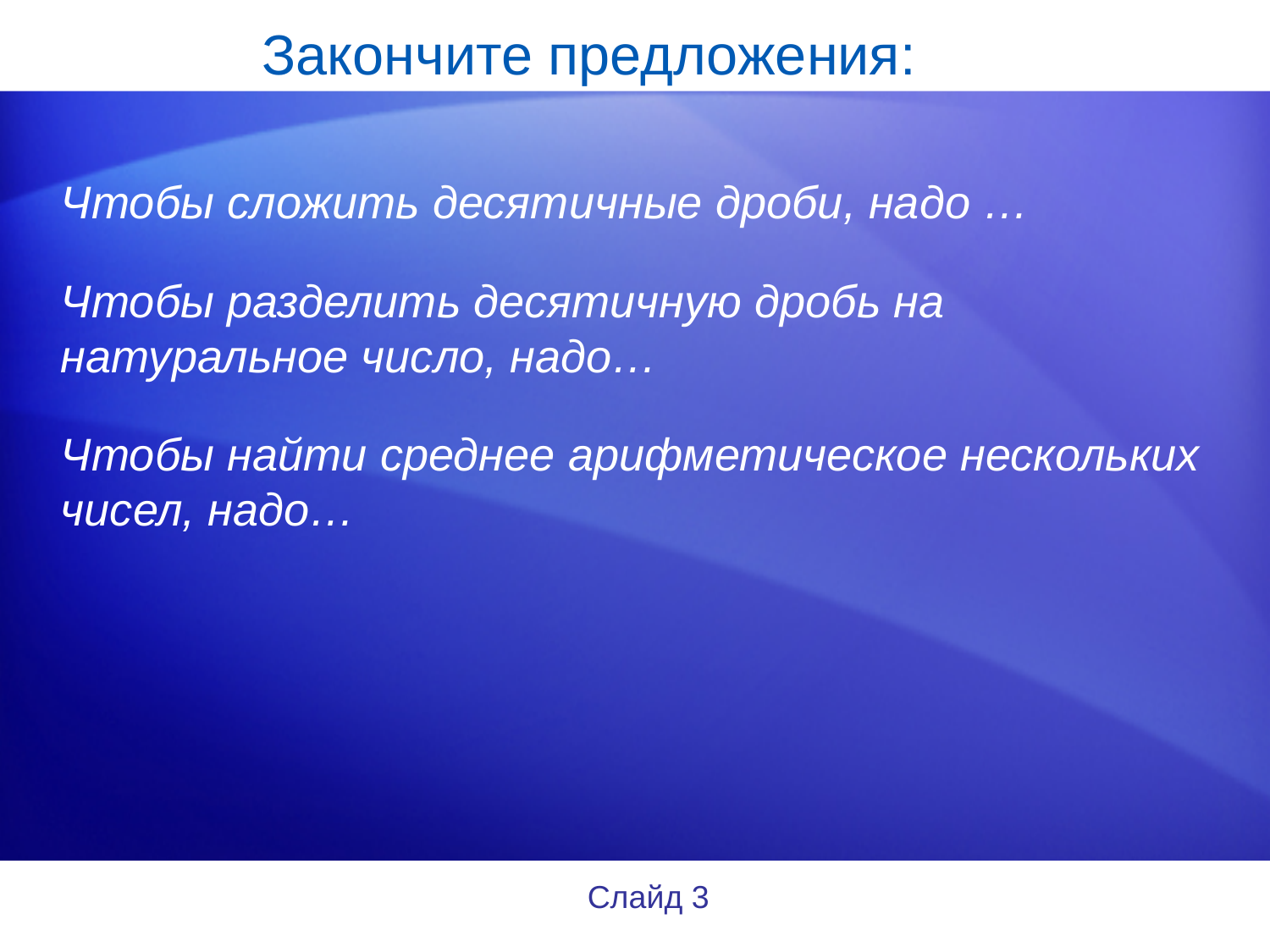

# Закончите предложения:
Чтобы сложить десятичные дроби, надо …
Чтобы разделить десятичную дробь на натуральное число, надо…
Чтобы найти среднее арифметическое нескольких чисел, надо…
Слайд 3